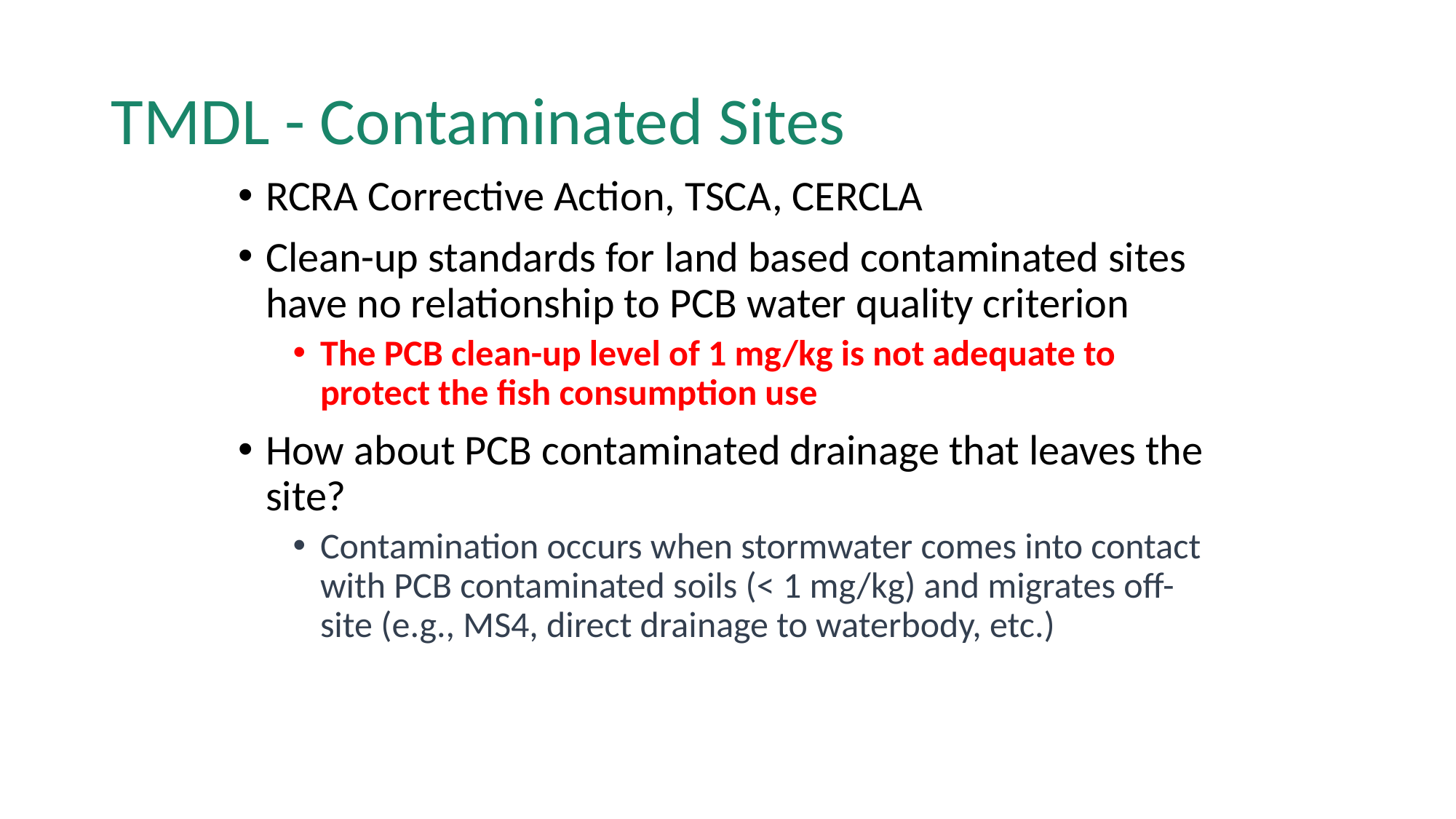

# TMDL - Contaminated Sites
RCRA Corrective Action, TSCA, CERCLA
Clean-up standards for land based contaminated sites have no relationship to PCB water quality criterion
The PCB clean-up level of 1 mg/kg is not adequate to protect the fish consumption use
How about PCB contaminated drainage that leaves the site?
Contamination occurs when stormwater comes into contact with PCB contaminated soils (< 1 mg/kg) and migrates off-site (e.g., MS4, direct drainage to waterbody, etc.)